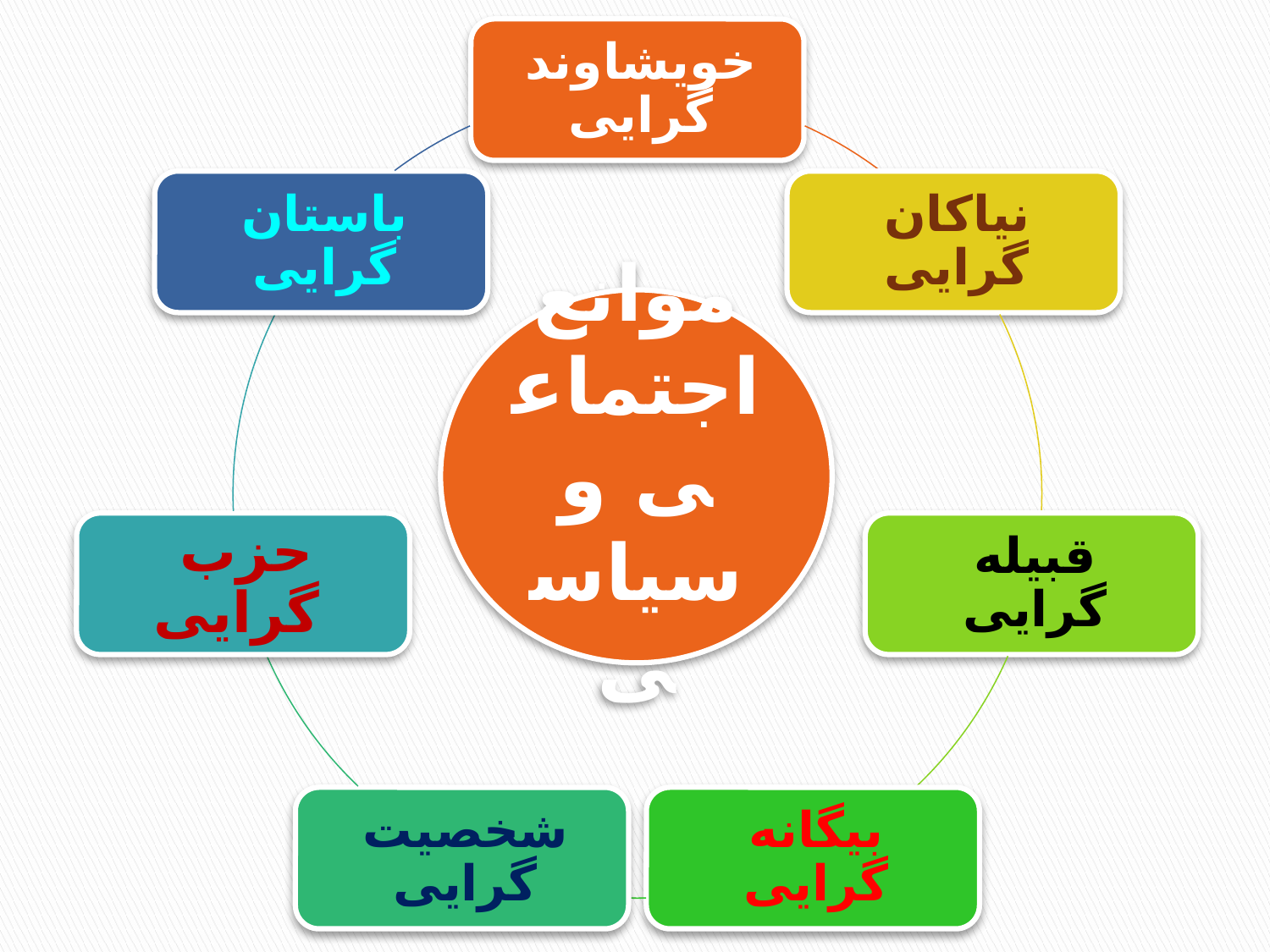

خویشاوند گرایی
نیاکان گرایی
قبیله گرایی
بیگانه گرایی
شخصیت گرایی
حزب گرایی
باستان گرایی
موانع اجتماعی و سیاسی